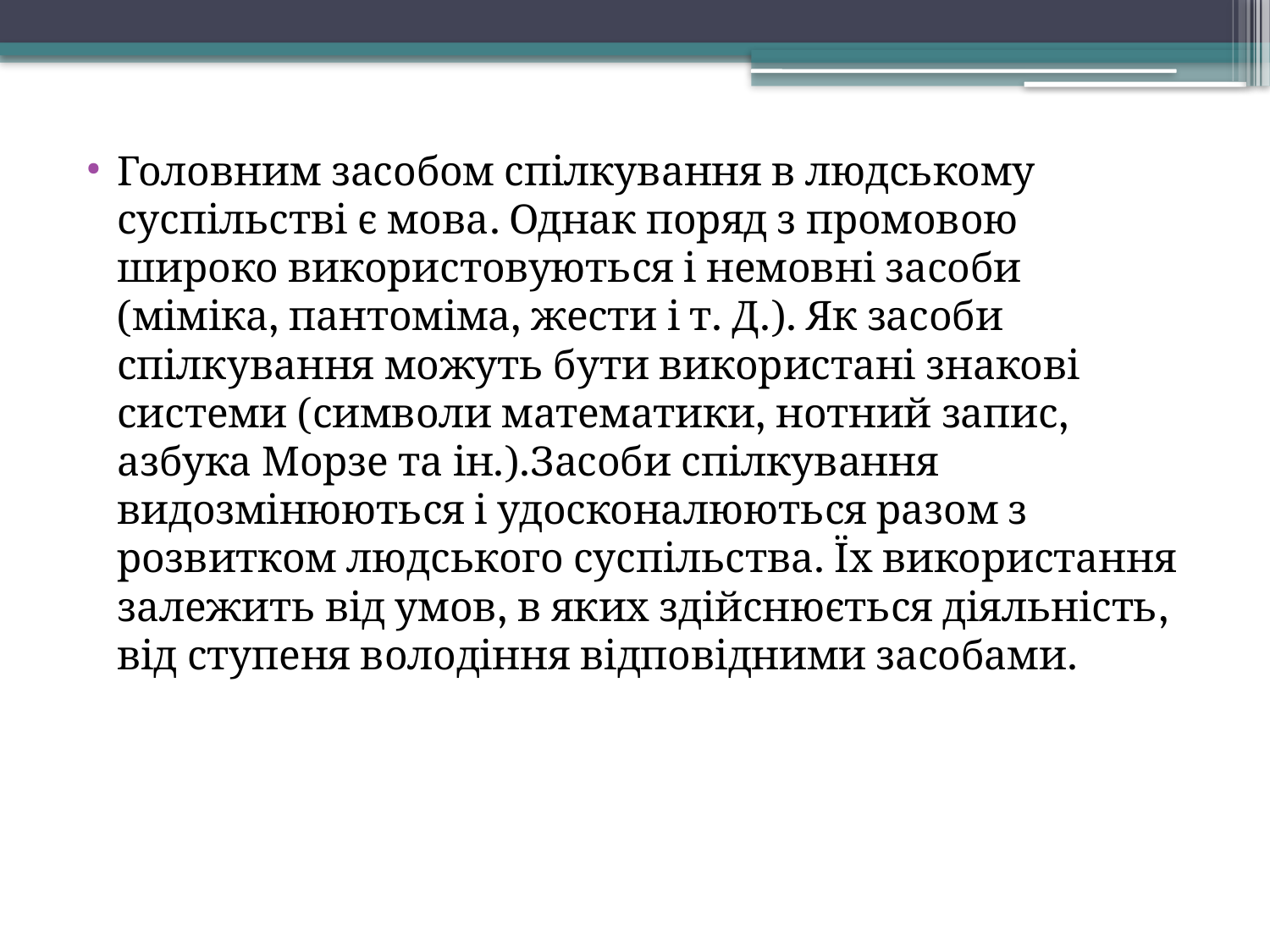

Головним засобом спілкування в людському суспільстві є мова. Однак поряд з промовою широко використовуються і немовні засоби (міміка, пантоміма, жести і т. Д.). Як засоби спілкування можуть бути використані знакові системи (символи математики, нотний запис, азбука Морзе та ін.).Засоби спілкування видозмінюються і удосконалюються разом з розвитком людського суспільства. Їх використання залежить від умов, в яких здійснюється діяльність, від ступеня володіння відповідними засобами.